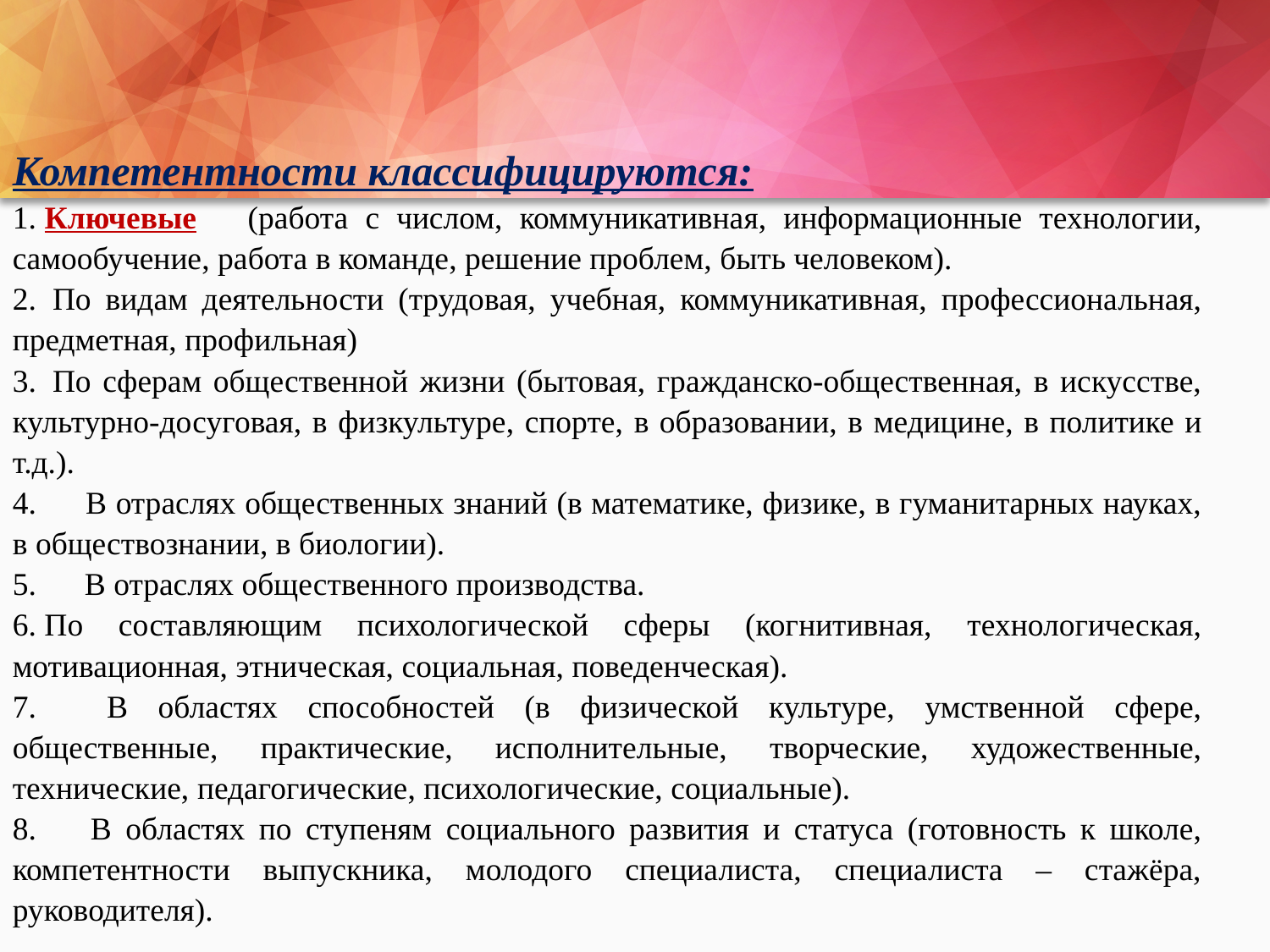

Компетентности классифицируются:
1. Ключевые   (работа с числом, коммуникативная, информационные технологии, самообучение, работа в команде, решение проблем, быть человеком).
2.  По видам деятельности (трудовая, учебная, коммуникативная, профессиональная, предметная, профильная)
3.  По сферам общественной жизни (бытовая, гражданско-общественная, в искусстве, культурно-досуговая, в физкультуре, спорте, в образовании, в медицине, в политике и т.д.).
4.      В отраслях общественных знаний (в математике, физике, в гуманитарных науках, в обществознании, в биологии).
5.      В отраслях общественного производства.
6. По составляющим психологической сферы (когнитивная, технологическая, мотивационная, этническая, социальная, поведенческая).
7.      В областях способностей (в физической культуре, умственной сфере, общественные, практические, исполнительные, творческие, художественные, технические, педагогические, психологические, социальные).
8.      В областях по ступеням социального развития и статуса (готовность к школе, компетентности выпускника, молодого специалиста, специалиста – стажёра, руководителя).